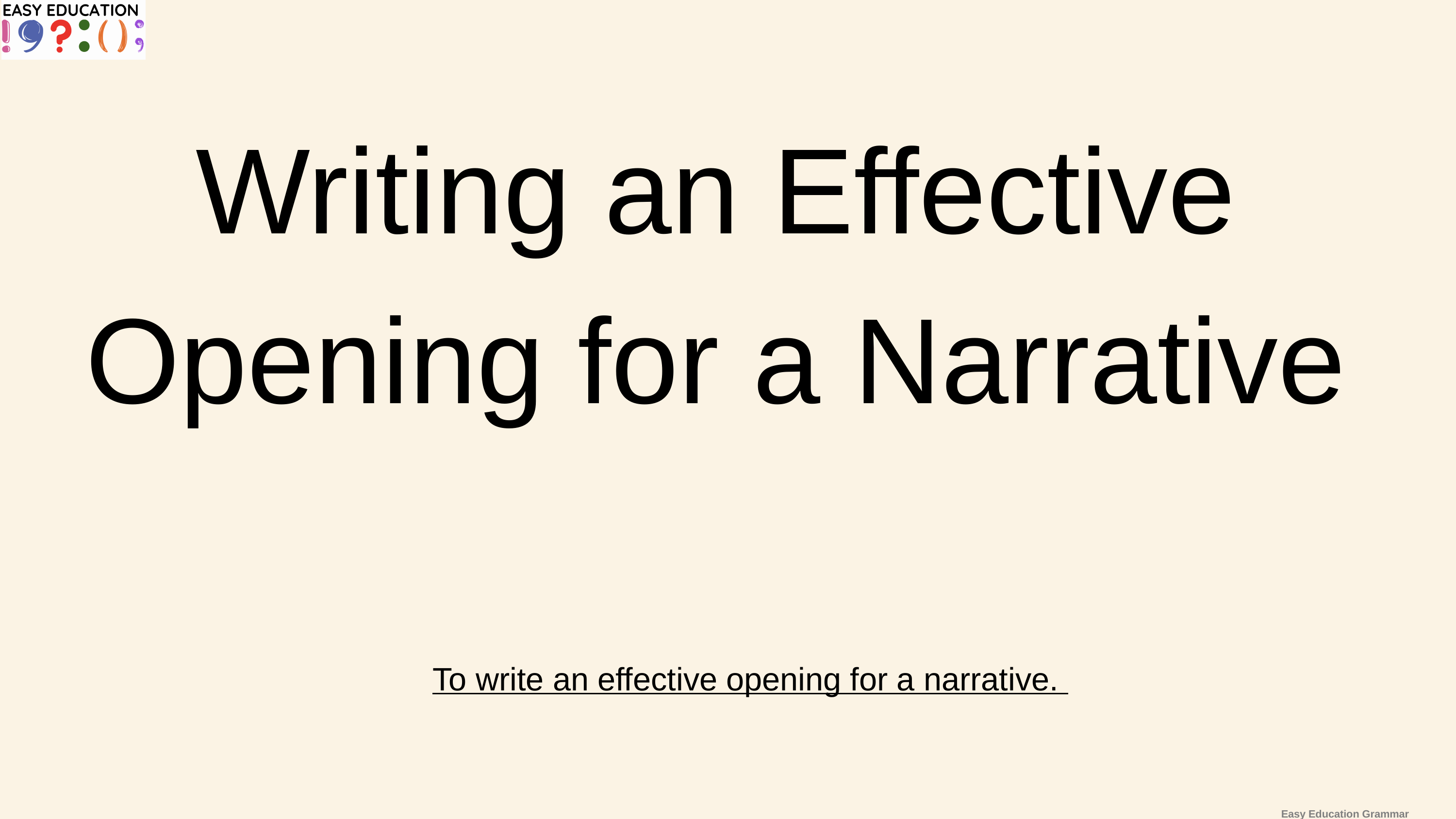

Writing an Effective Opening for a Narrative
To write an effective opening for a narrative.